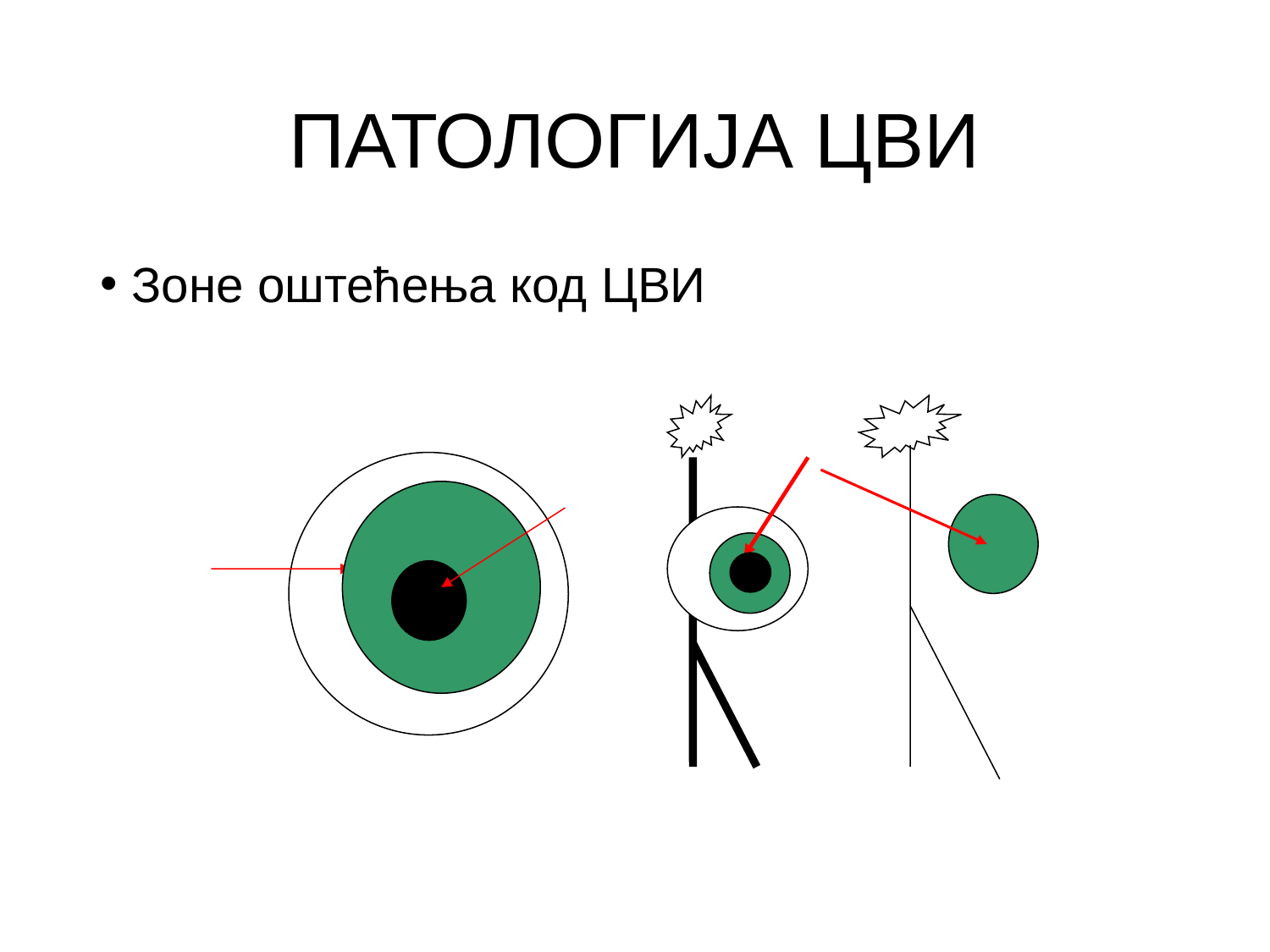

# ПАТОЛОГИЈА ЦВИ
Зоне оштећења код ЦВИ